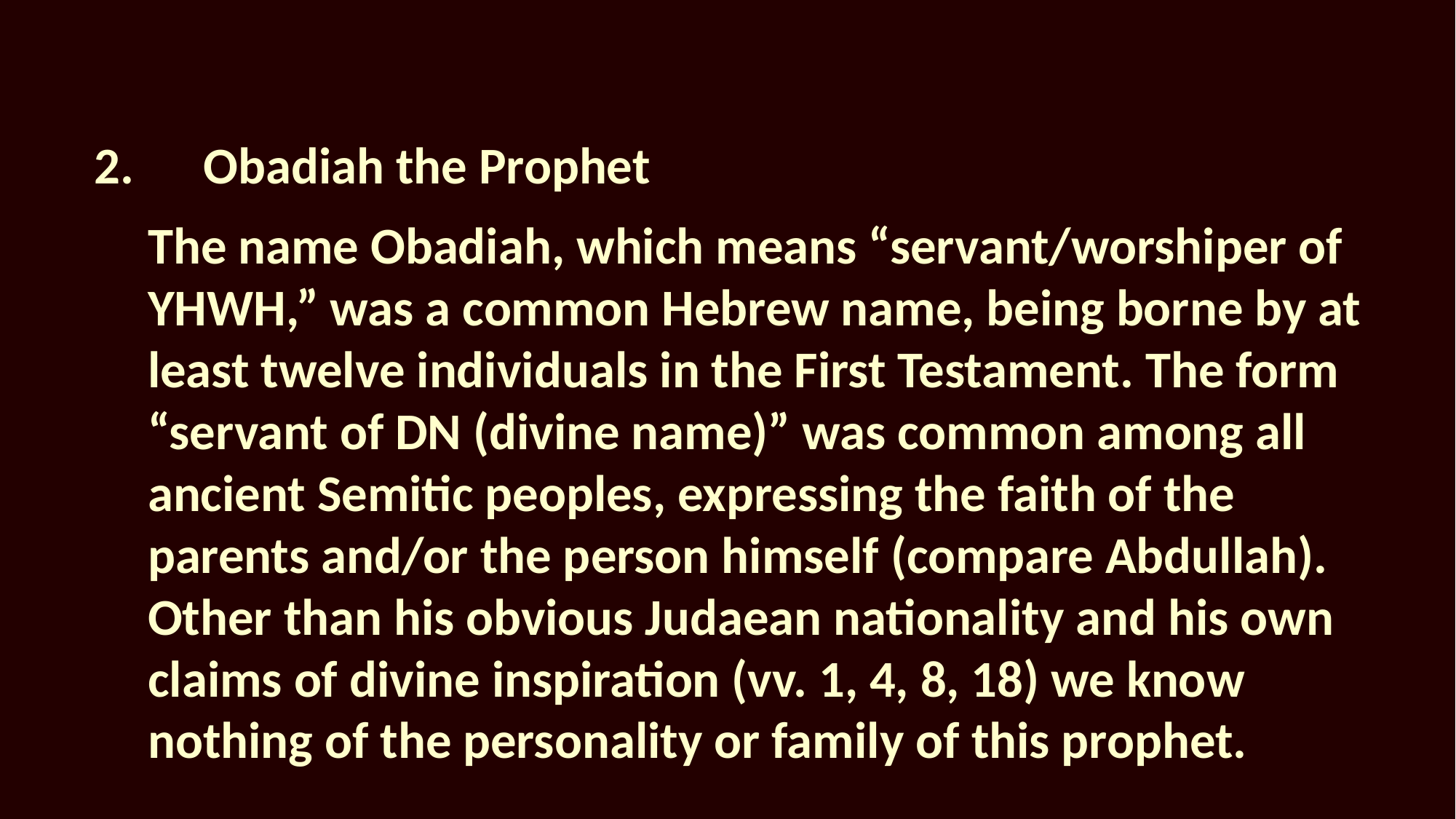

2.	Obadiah the Prophet
The name Obadiah, which means “servant/worshiper of YHWH,” was a common Hebrew name, being borne by at least twelve individuals in the First Testament. The form “servant of DN (divine name)” was common among all ancient Semitic peoples, expressing the faith of the parents and/or the person himself (compare Abdullah). Other than his obvious Judaean nationality and his own claims of divine inspiration (vv. 1, 4, 8, 18) we know nothing of the personality or family of this prophet.